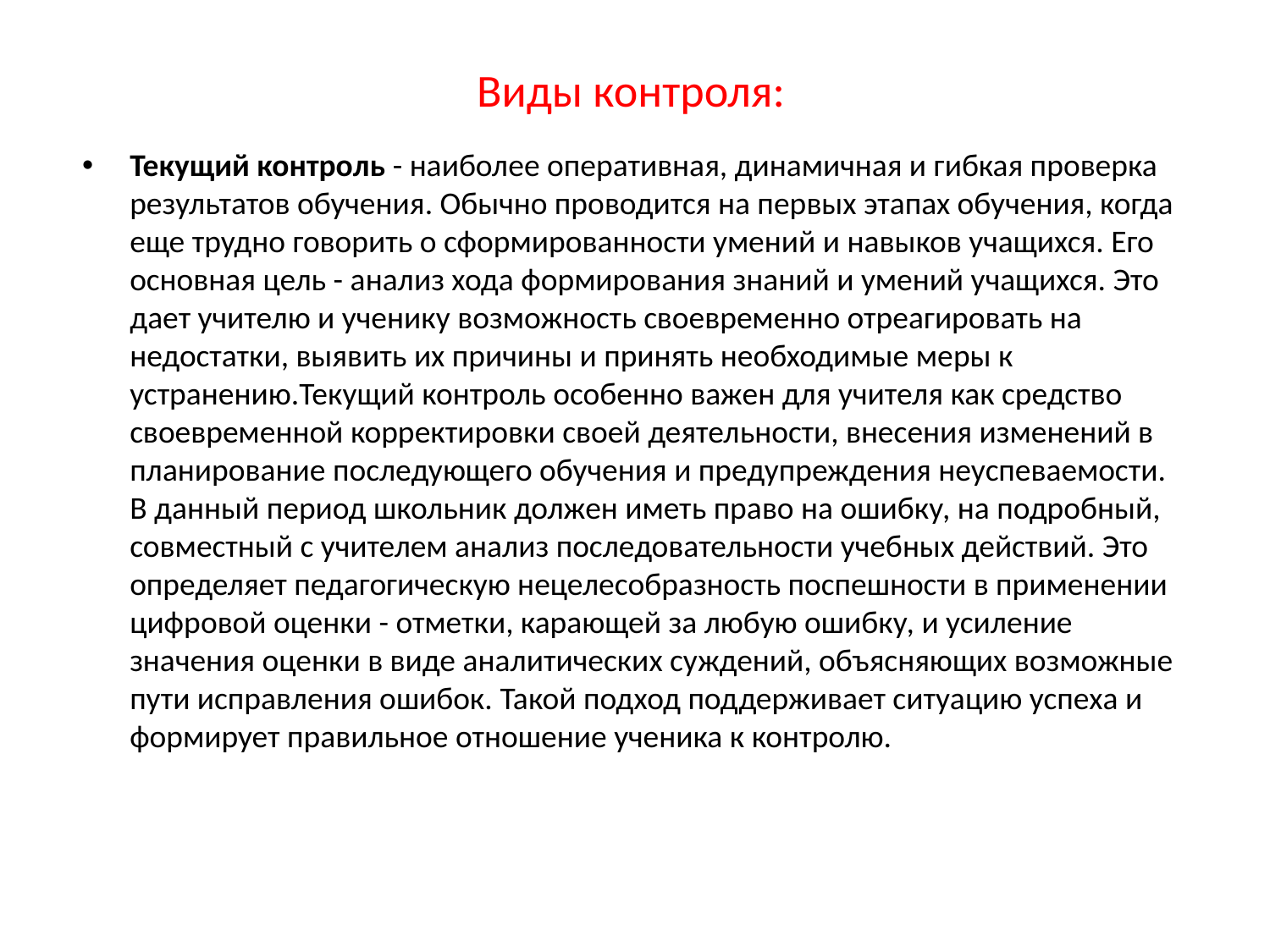

# Виды контроля:
Текущий контроль - наиболее оперативная, динамичная и гибкая проверка результатов обучения. Обычно проводится на первых этапах обучения, когда еще трудно говорить о сформированности умений и навыков учащихся. Его основная цель - анализ хода формирования знаний и умений учащихся. Это дает учителю и ученику возможность своевременно отреагировать на недостатки, выявить их причины и принять необходимые меры к устранению.Текущий контроль особенно важен для учителя как средство своевременной корректировки своей деятельности, внесения изменений в планирование последующего обучения и предупреждения неуспеваемости.
В данный период школьник должен иметь право на ошибку, на подробный, совместный с учителем анализ последовательности учебных действий. Это определяет педагогическую нецелесобразность поспешности в применении цифровой оценки - отметки, карающей за любую ошибку, и усиление значения оценки в виде аналитических суждений, объясняющих возможные пути исправления ошибок. Такой подход поддерживает ситуацию успеха и формирует правильное отношение ученика к контролю.